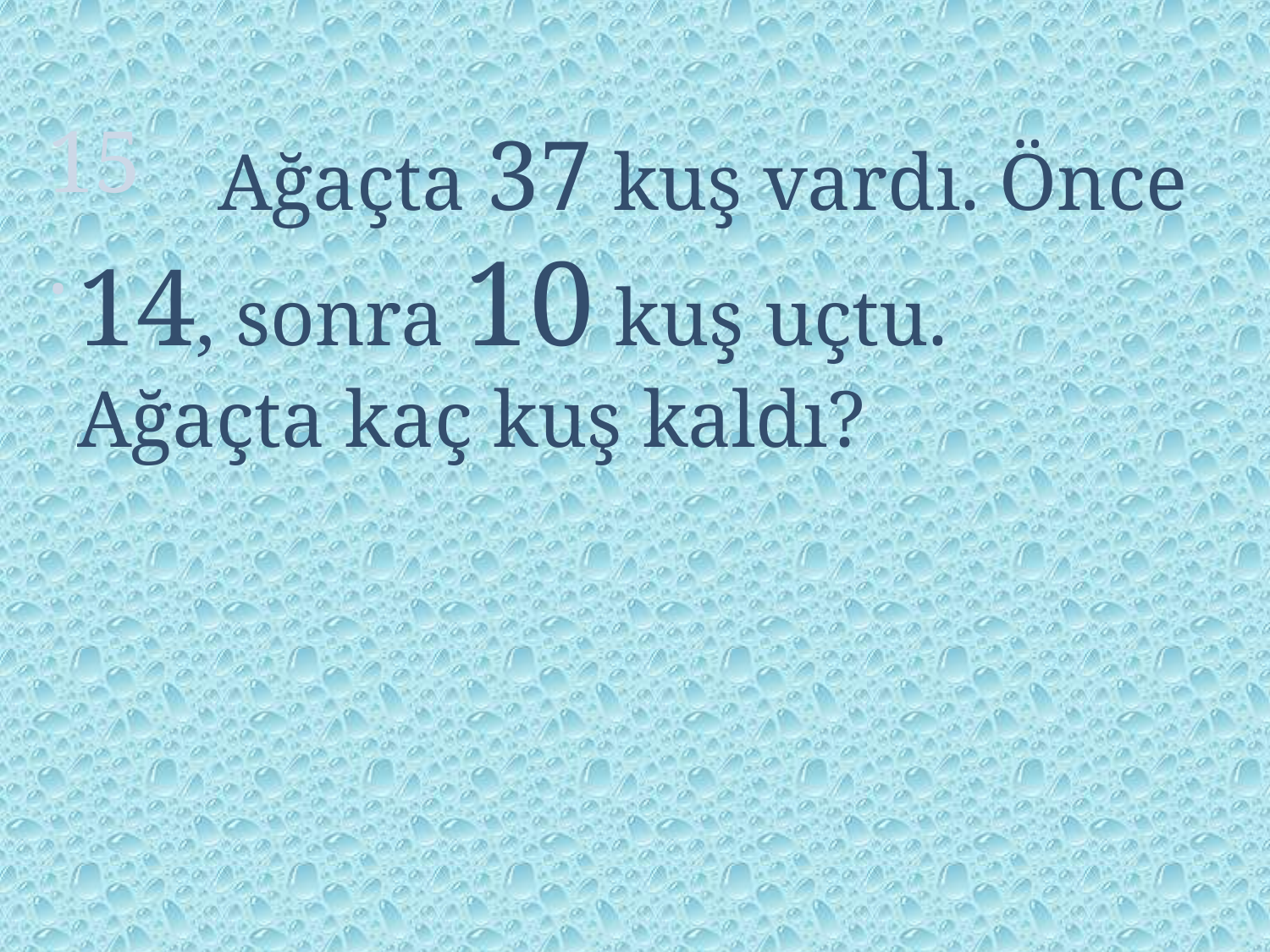

15.

       Ağaçta 37 kuş vardı. Önce 14, sonra 10 kuş uçtu. Ağaçta kaç kuş kaldı?